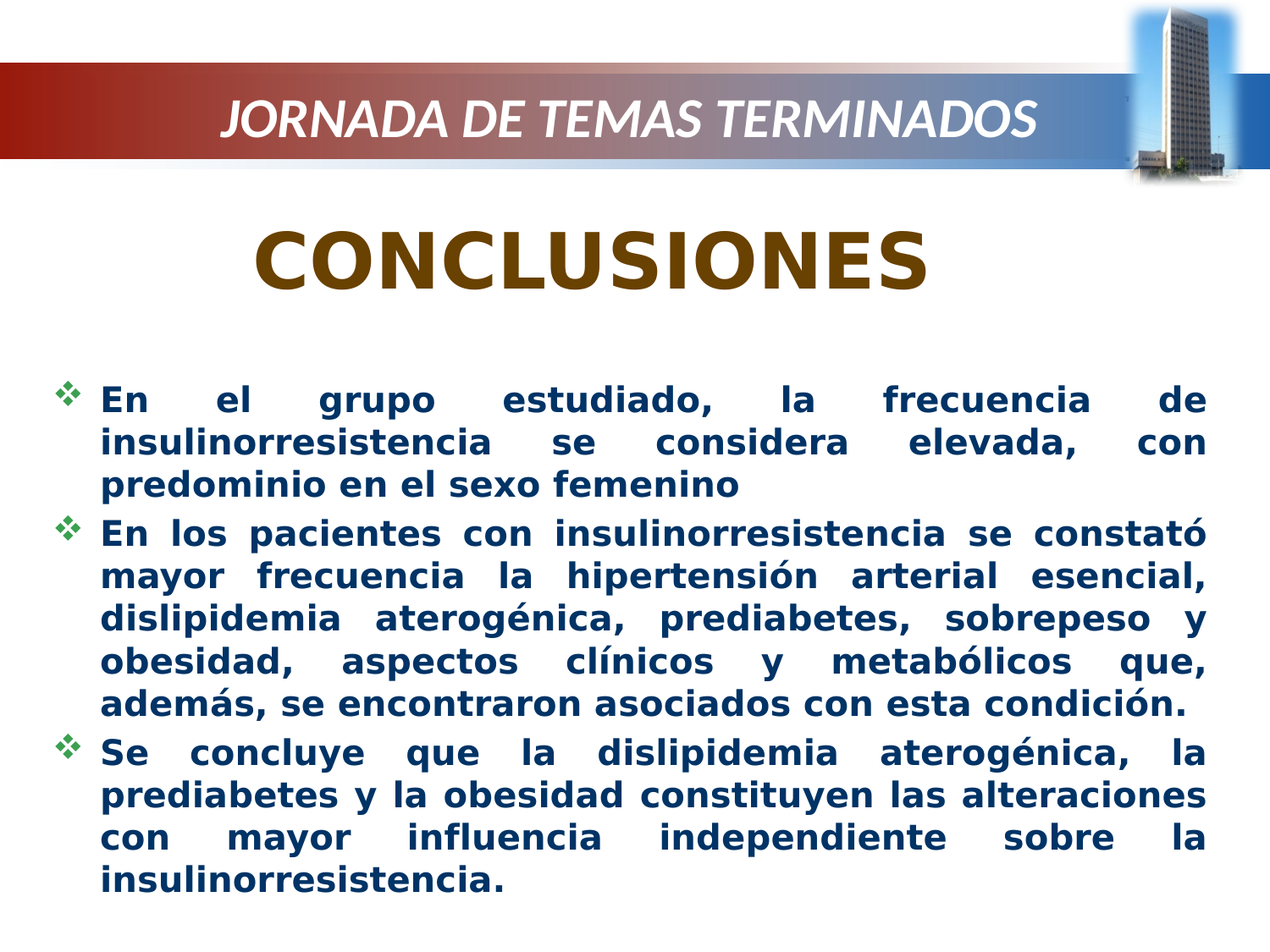

# JORNADA DE TEMAS TERMINADOS
CONCLUSIONES
En el grupo estudiado, la frecuencia de insulinorresistencia se considera elevada, con predominio en el sexo femenino
En los pacientes con insulinorresistencia se constató mayor frecuencia la hipertensión arterial esencial, dislipidemia aterogénica, prediabetes, sobrepeso y obesidad, aspectos clínicos y metabólicos que, además, se encontraron asociados con esta condición.
Se concluye que la dislipidemia aterogénica, la prediabetes y la obesidad constituyen las alteraciones con mayor influencia independiente sobre la insulinorresistencia.